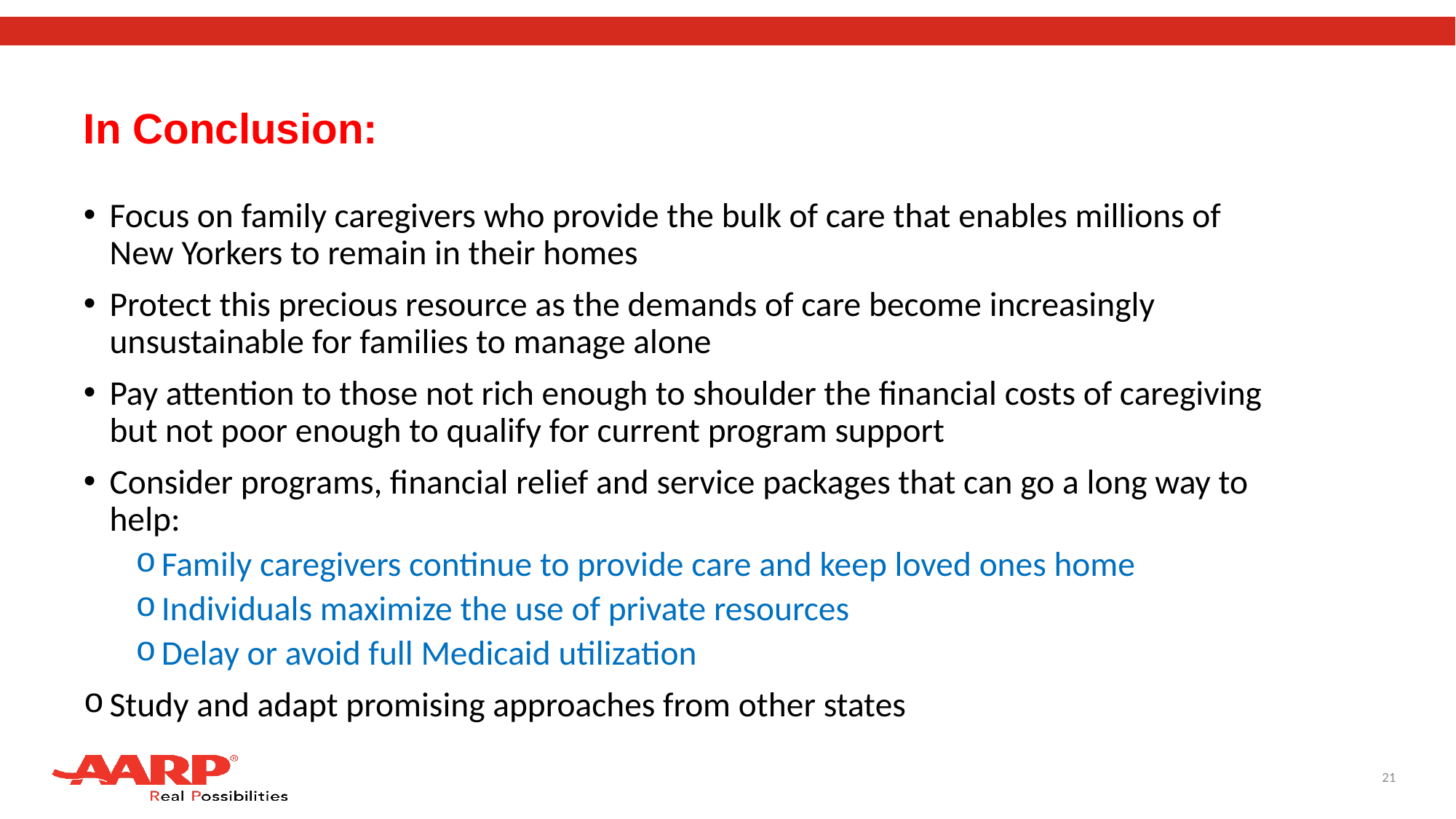

# In Conclusion:
Focus on family caregivers who provide the bulk of care that enables millions of New Yorkers to remain in their homes
Protect this precious resource as the demands of care become increasingly unsustainable for families to manage alone
Pay attention to those not rich enough to shoulder the financial costs of caregiving but not poor enough to qualify for current program support
Consider programs, financial relief and service packages that can go a long way to help:
Family caregivers continue to provide care and keep loved ones home
Individuals maximize the use of private resources
Delay or avoid full Medicaid utilization
Study and adapt promising approaches from other states